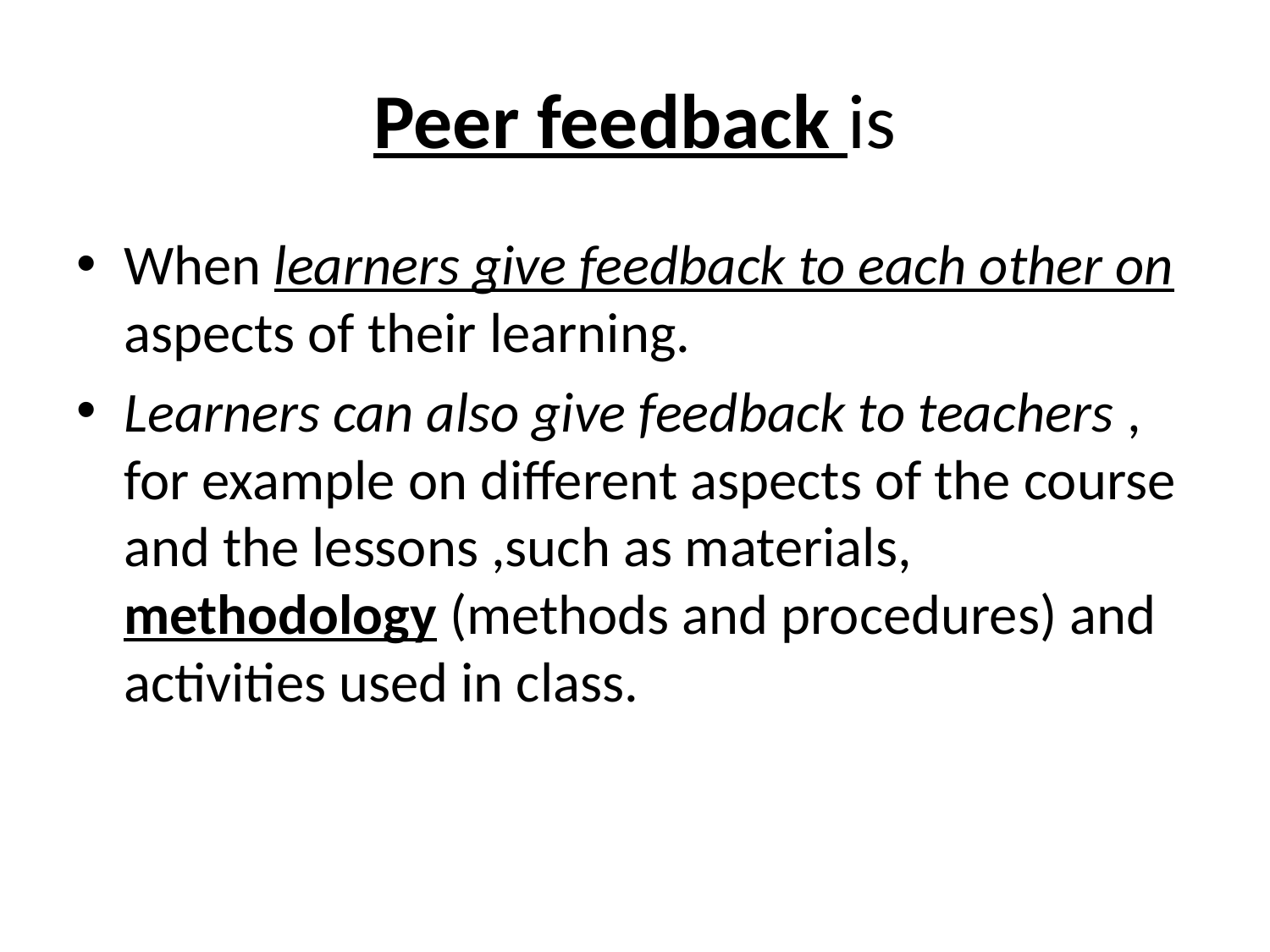

# Peer feedback is
When learners give feedback to each other on aspects of their learning.
Learners can also give feedback to teachers , for example on different aspects of the course and the lessons ,such as materials, methodology (methods and procedures) and activities used in class.